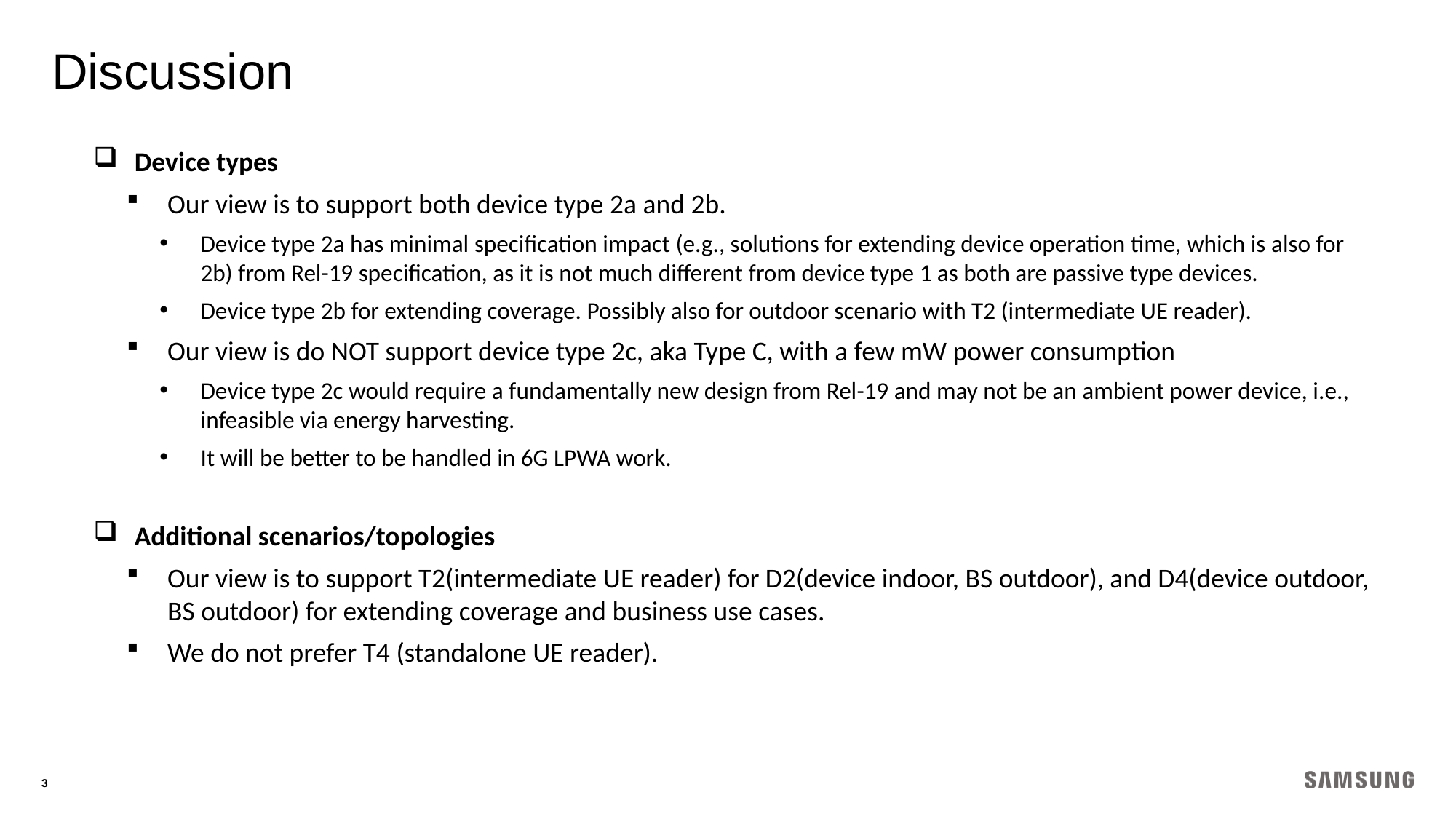

Discussion
Device types
Our view is to support both device type 2a and 2b.
Device type 2a has minimal specification impact (e.g., solutions for extending device operation time, which is also for 2b) from Rel-19 specification, as it is not much different from device type 1 as both are passive type devices.
Device type 2b for extending coverage. Possibly also for outdoor scenario with T2 (intermediate UE reader).
Our view is do NOT support device type 2c, aka Type C, with a few mW power consumption
Device type 2c would require a fundamentally new design from Rel-19 and may not be an ambient power device, i.e., infeasible via energy harvesting.
It will be better to be handled in 6G LPWA work.

Additional scenarios/topologies
Our view is to support T2(intermediate UE reader) for D2(device indoor, BS outdoor), and D4(device outdoor, BS outdoor) for extending coverage and business use cases.
We do not prefer T4 (standalone UE reader).